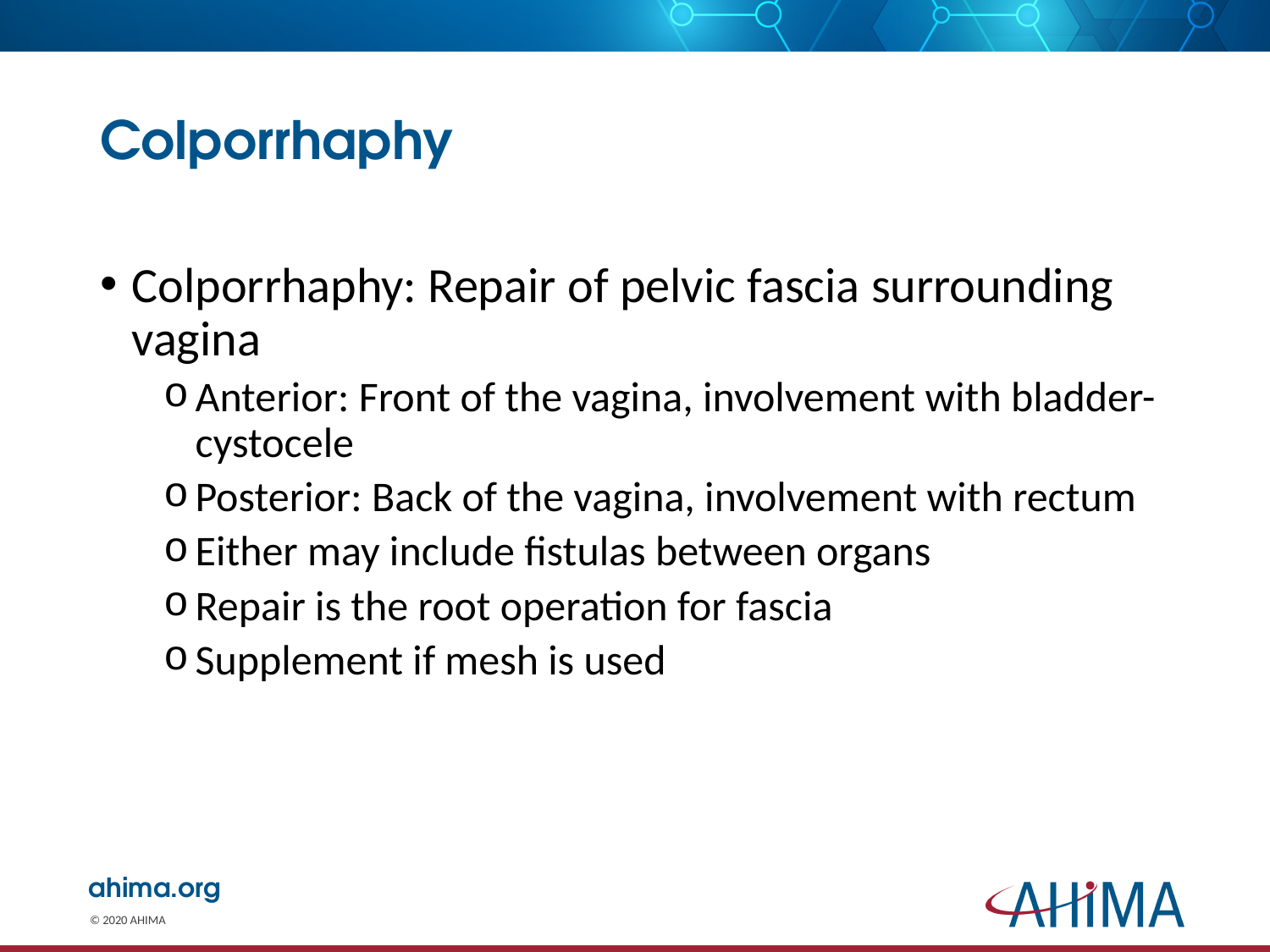

# Colporrhaphy
Colporrhaphy: Repair of pelvic fascia surrounding vagina
Anterior: Front of the vagina, involvement with bladder-cystocele
Posterior: Back of the vagina, involvement with rectum
Either may include fistulas between organs
Repair is the root operation for fascia
Supplement if mesh is used